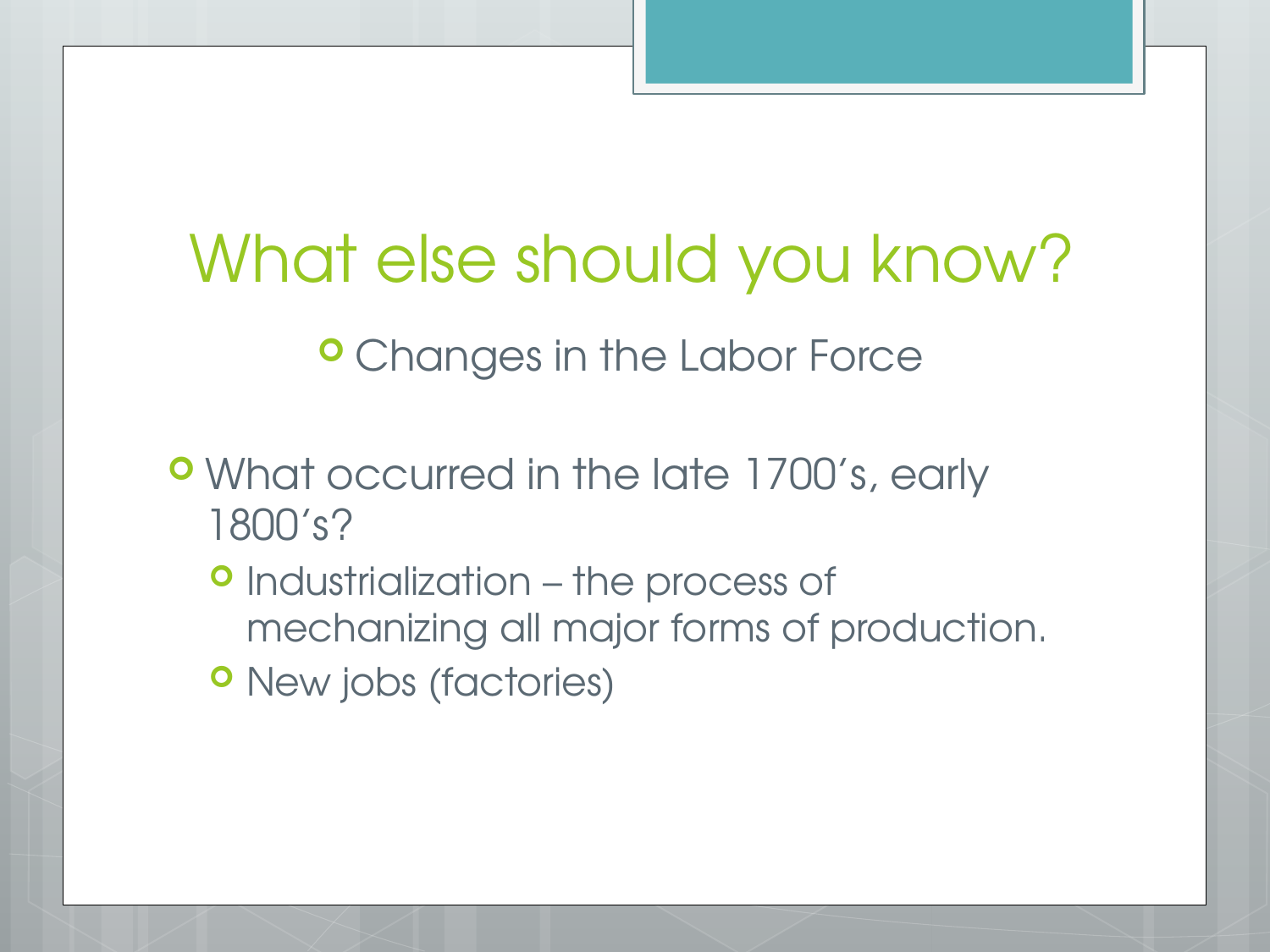

# What else should you know?
Changes in the Labor Force

What occurred in the late 1700’s, early 1800’s?
Industrialization – the process of mechanizing all major forms of production.
New jobs (factories)